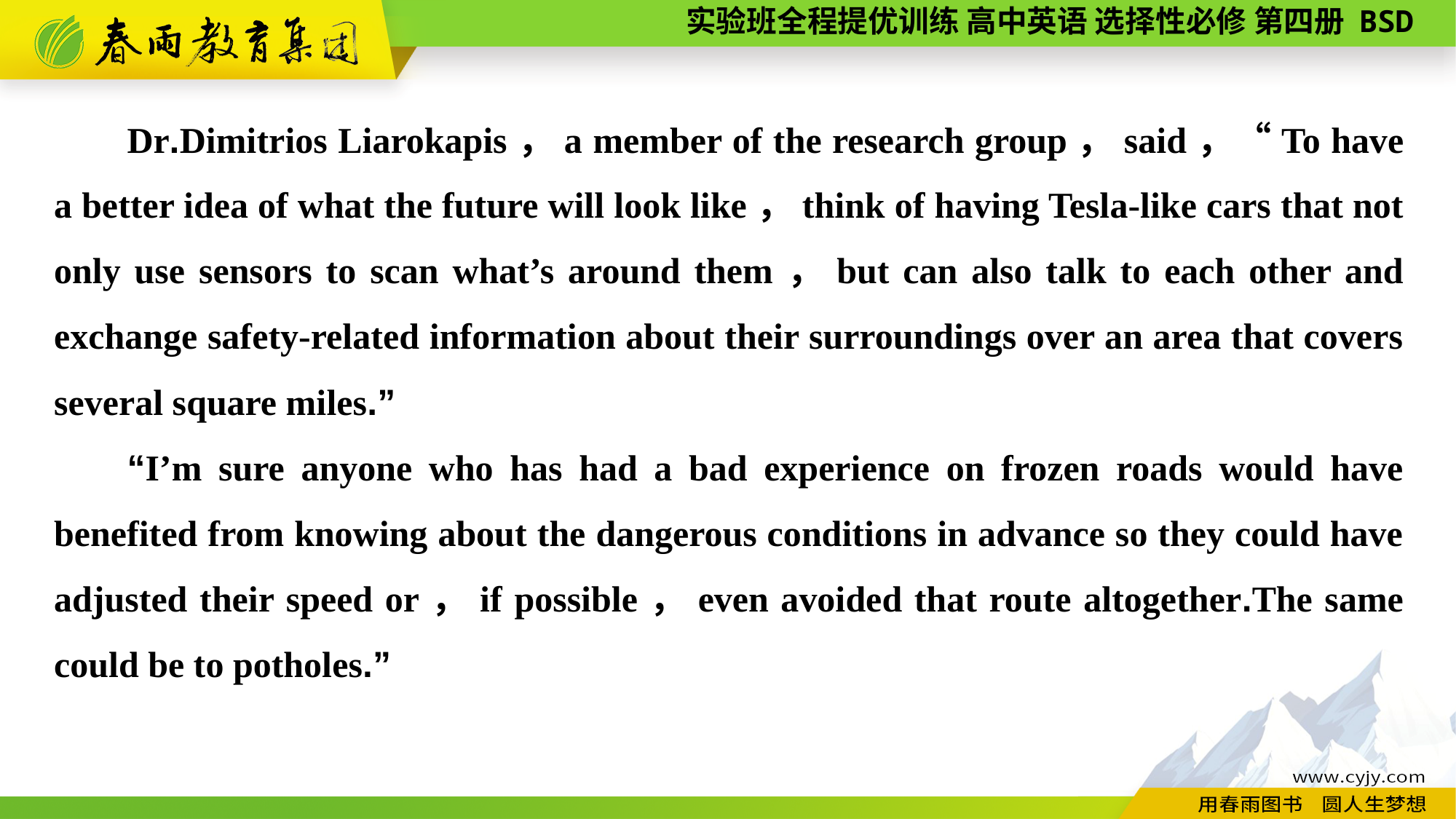

Dr.Dimitrios Liarokapis，a member of the research group，said，“To have a better idea of what the future will look like，think of having Tesla-like cars that not only use sensors to scan what’s around them，but can also talk to each other and exchange safety-related information about their surroundings over an area that covers several square miles.”
“I’m sure anyone who has had a bad experience on frozen roads would have benefited from knowing about the dangerous conditions in advance so they could have adjusted their speed or，if possible，even avoided that route altogether.The same could be to potholes.”